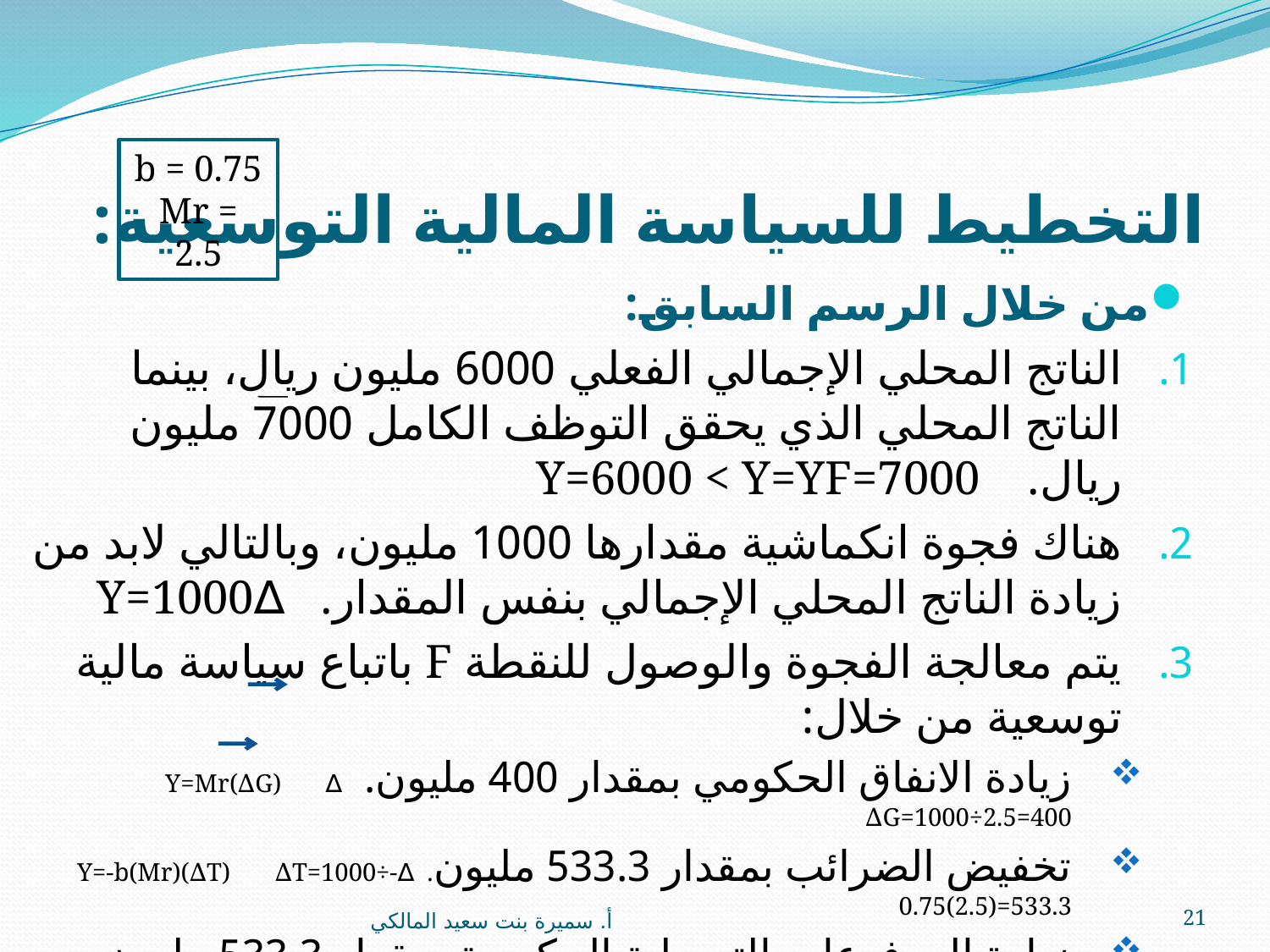

# التخطيط للسياسة المالية التوسعية:
b = 0.75
Mr = 2.5
من خلال الرسم السابق:
الناتج المحلي الإجمالي الفعلي 6000 مليون ريال، بينما الناتج المحلي الذي يحقق التوظف الكامل 7000 مليون ريال.    Y=6000 < Y=YF=7000
هناك فجوة انكماشية مقدارها 1000 مليون، وبالتالي لابد من زيادة الناتج المحلي الإجمالي بنفس المقدار.   ∆Y=1000
يتم معالجة الفجوة والوصول للنقطة F باتباع سياسة مالية توسعية من خلال:
زيادة الانفاق الحكومي بمقدار 400 مليون.  ∆Y=Mr(∆G)        ∆G=1000÷2.5=400
تخفيض الضرائب بمقدار 533.3 مليون.  ∆Y=-b(Mr)(∆T)       ∆T=1000÷-0.75(2.5)=533.3
زيادة المدفوعات التحويلية الحكومية بمقدار 533.3 مليون.

أ. سميرة بنت سعيد المالكي
21